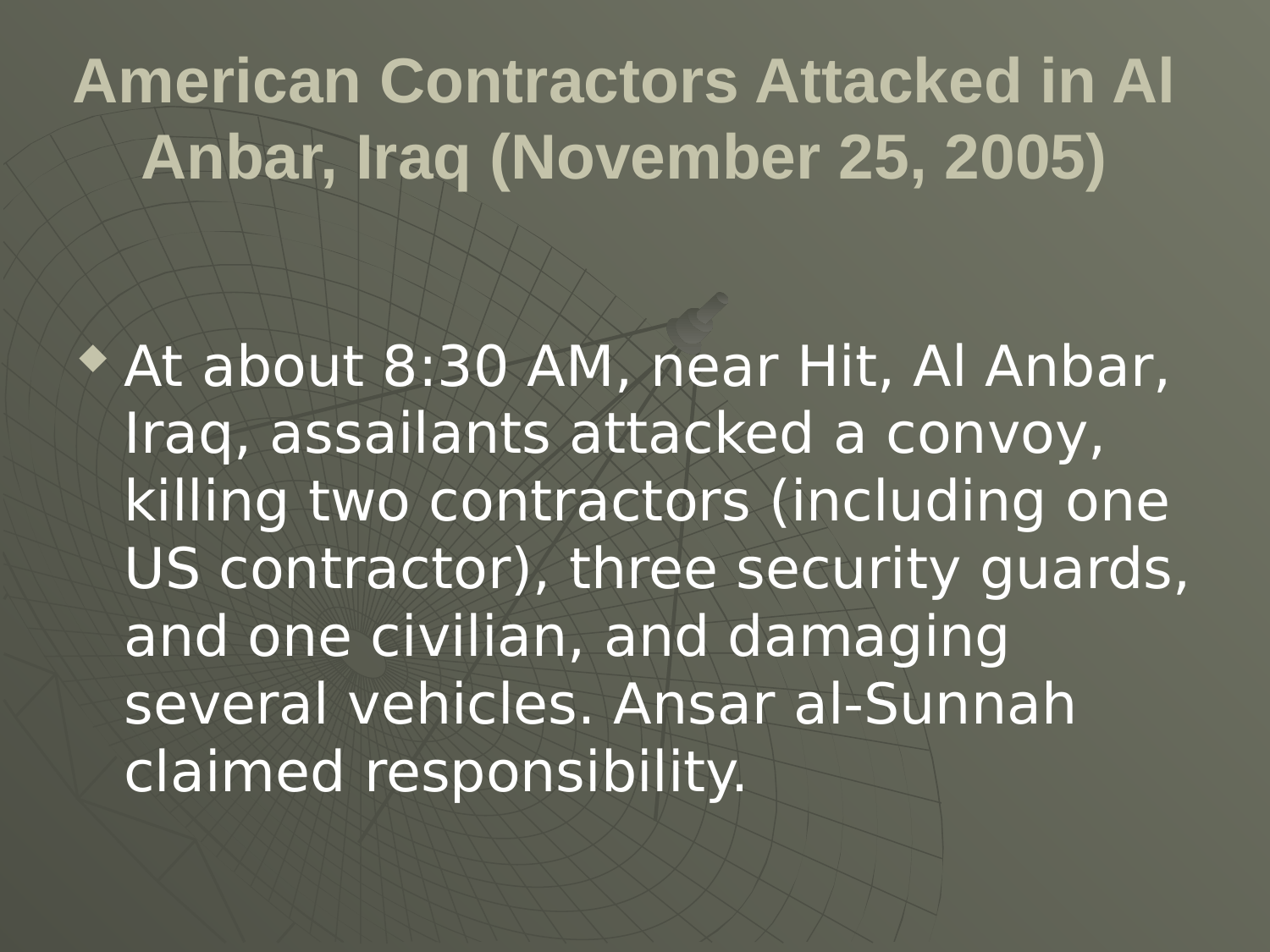

# American Contractors Attacked in Al Anbar, Iraq (November 25, 2005)
At about 8:30 AM, near Hit, Al Anbar, Iraq, assailants attacked a convoy, killing two contractors (including one US contractor), three security guards, and one civilian, and damaging several vehicles. Ansar al-Sunnah claimed responsibility.